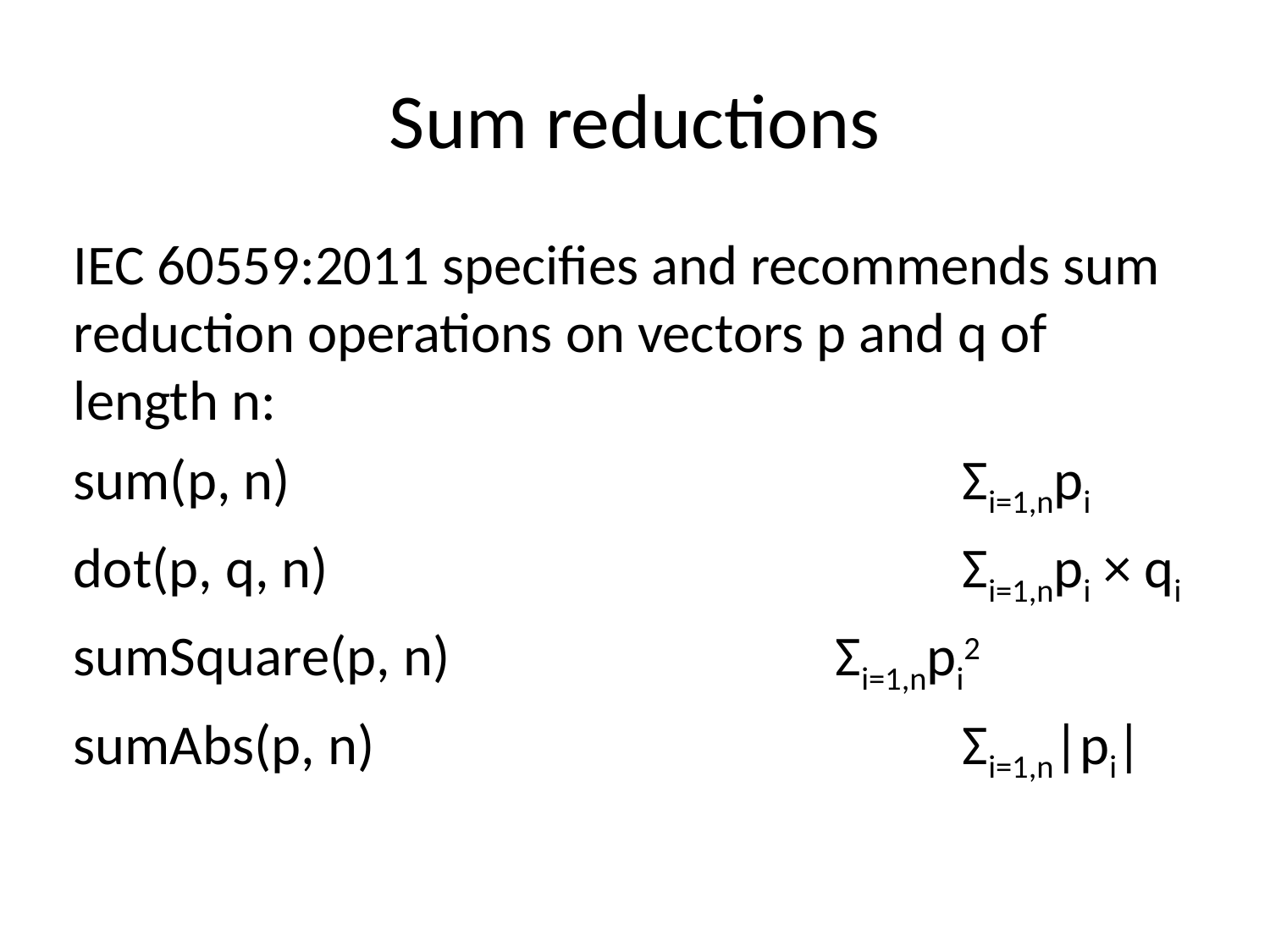

# Sum reductions
IEC 60559:2011 specifies and recommends sum reduction operations on vectors p and q of length n:
sum(p, n)						Σi=1,npi
dot(p, q, n)					Σi=1,npi × qi
sumSquare(p, n)				Σi=1,npi2
sumAbs(p, n)					Σi=1,n|pi|